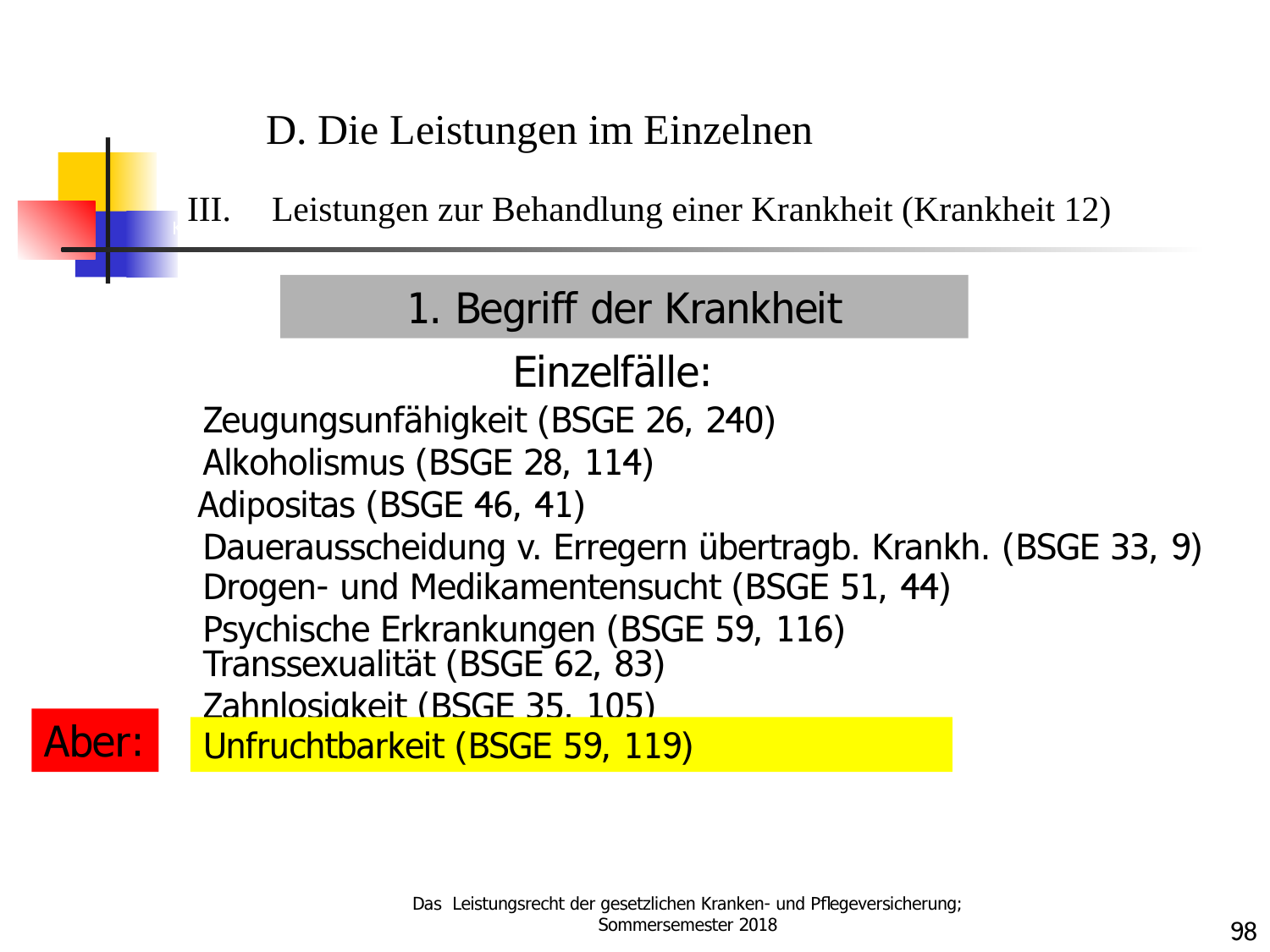

Krankheit 12
D. Die Leistungen im Einzelnen

Leistungen zur Behandlung einer Krankheit (Krankheit 12)
1. Begriff der Krankheit
Einzelfälle:
Zeugungsunfähigkeit (BSGE 26, 240)
Alkoholismus (BSGE 28, 114)
Adipositas (BSGE 46, 41)
Dauerausscheidung v. Erregern übertragb. Krankh. (BSGE 33, 9)
Drogen- und Medikamentensucht (BSGE 51, 44)
Psychische Erkrankungen (BSGE 59, 116)
Transsexualität (BSGE 62, 83)
Zahnlosigkeit (BSGE 35, 105)
Aber:
Unfruchtbarkeit (BSGE 59, 119)
Das  Leistungsrecht der gesetzlichen Kranken- und Pflegeversicherung; Sommersemester 2018
98